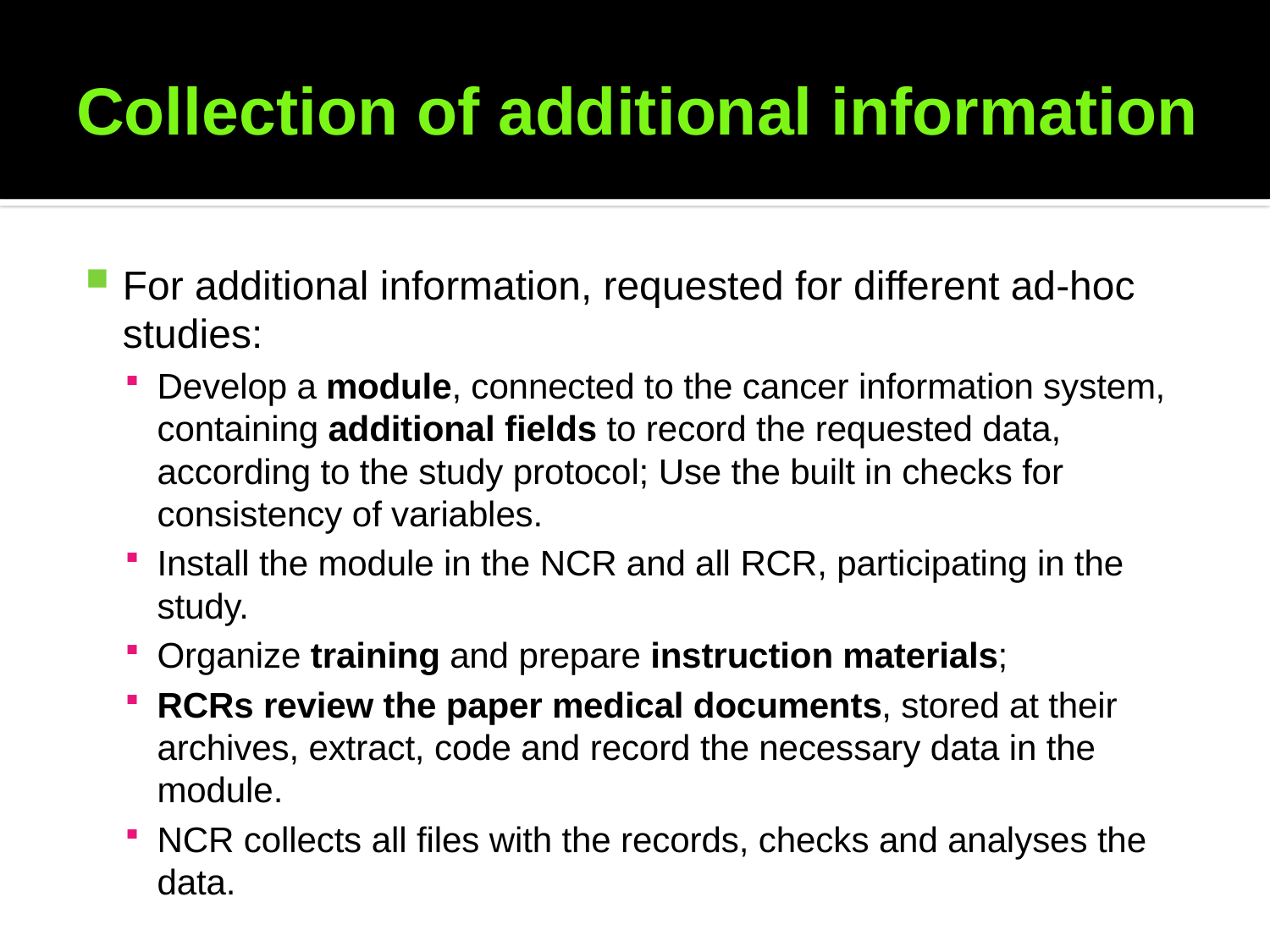

# Collection of additional information
For additional information, requested for different ad-hoc studies:
Develop a module, connected to the cancer information system, containing additional fields to record the requested data, according to the study protocol; Use the built in checks for consistency of variables.
Install the module in the NCR and all RCR, participating in the study.
Organize training and prepare instruction materials;
RCRs review the paper medical documents, stored at their archives, extract, code and record the necessary data in the module.
NCR collects all files with the records, checks and analyses the data.